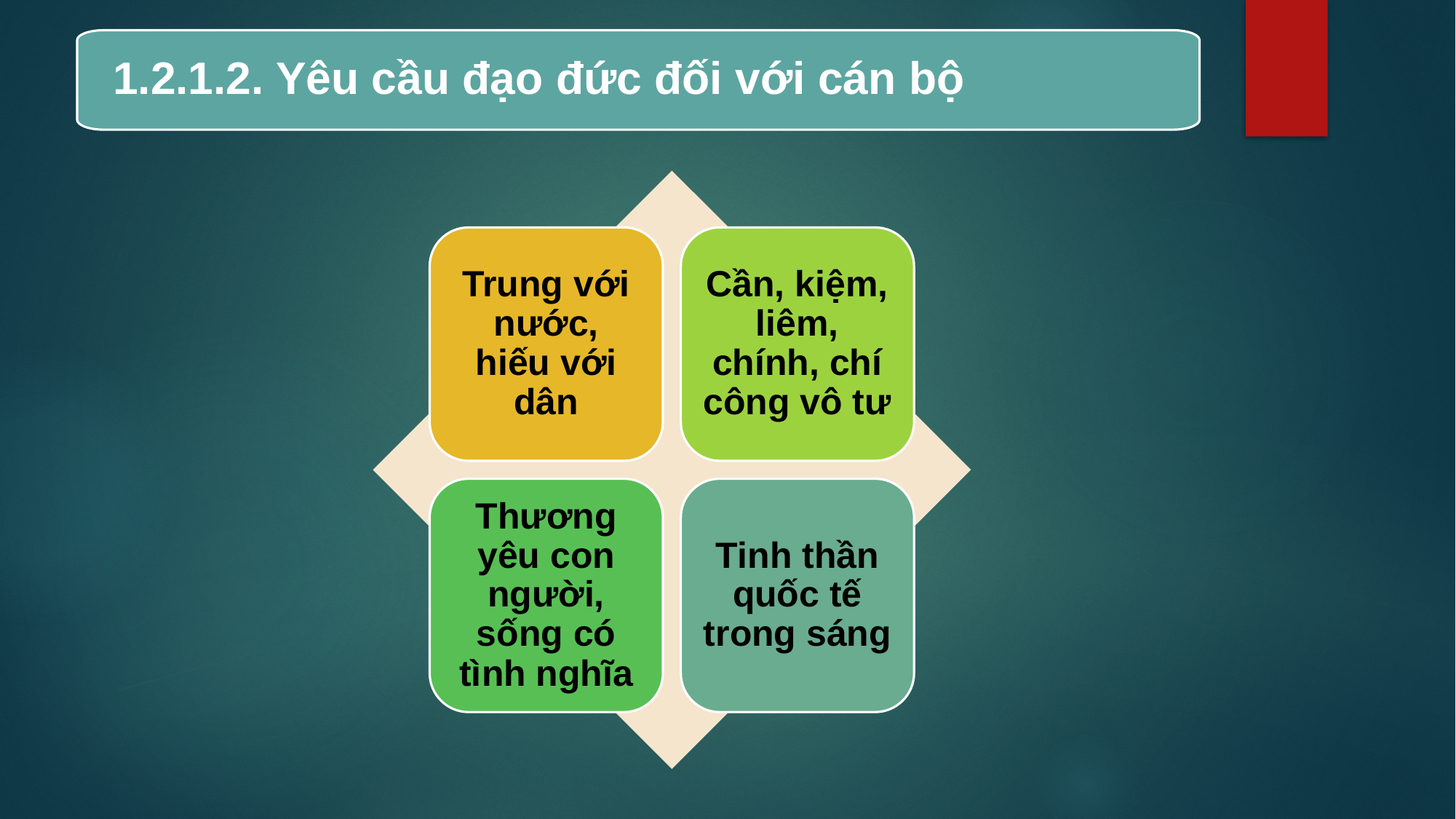

1.2.1.2. Yêu cầu đạo đức đối với cán bộ

Trung với nước, hiếu với dân
Cần, kiệm, liêm, chính, chí công vô tư
Thương yêu con người, sống có tình nghĩa
Tinh thần quốc tế trong sáng